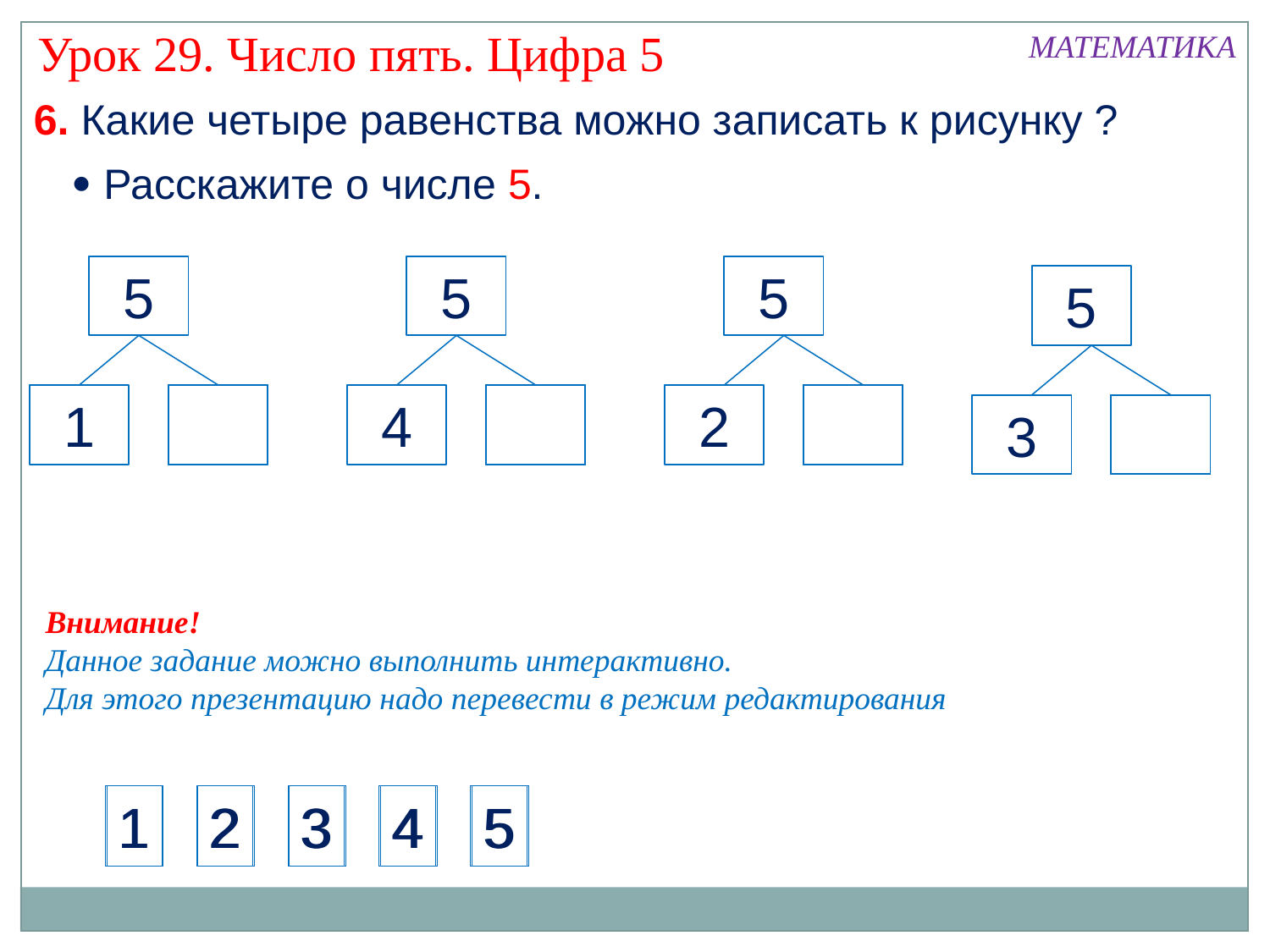

Урок 29. Число пять. Цифра 5
МАТЕМАТИКА
6. Какие четыре равенства можно записать к рисунку ?
• Расскажите о числе 5.
5
1

5
4

5
2

5
3

Внимание!
Данное задание можно выполнить интерактивно.
Для этого презентацию надо перевести в режим редактирования
1
1
2
2
3
3
4
4
5
5